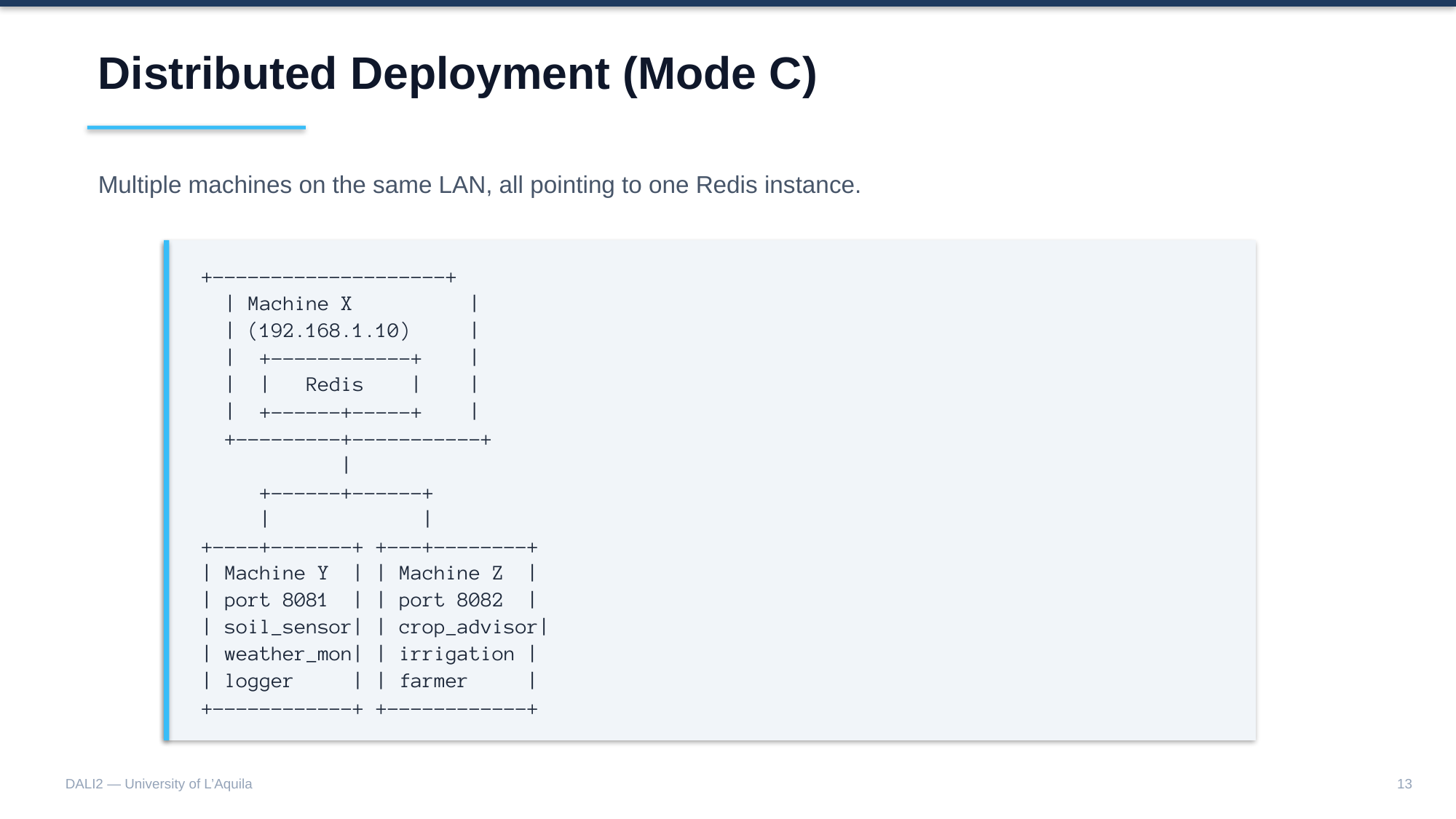

Distributed Deployment (Mode C)

Multiple machines on the same LAN, all pointing to one Redis instance.

+--------------------+
  | Machine X          |
  | (192.168.1.10)     |
  |  +------------+    |
  |  |   Redis    |    |
  |  +------+-----+    |
  +---------+-----------+
            |
     +------+------+
     |             |
+----+-------+ +---+--------+
| Machine Y  | | Machine Z  |
| port 8081  | | port 8082  |
| soil_sensor| | crop_advisor|
| weather_mon| | irrigation |
| logger     | | farmer     |
+------------+ +------------+
DALI2 — University of L’Aquila
13